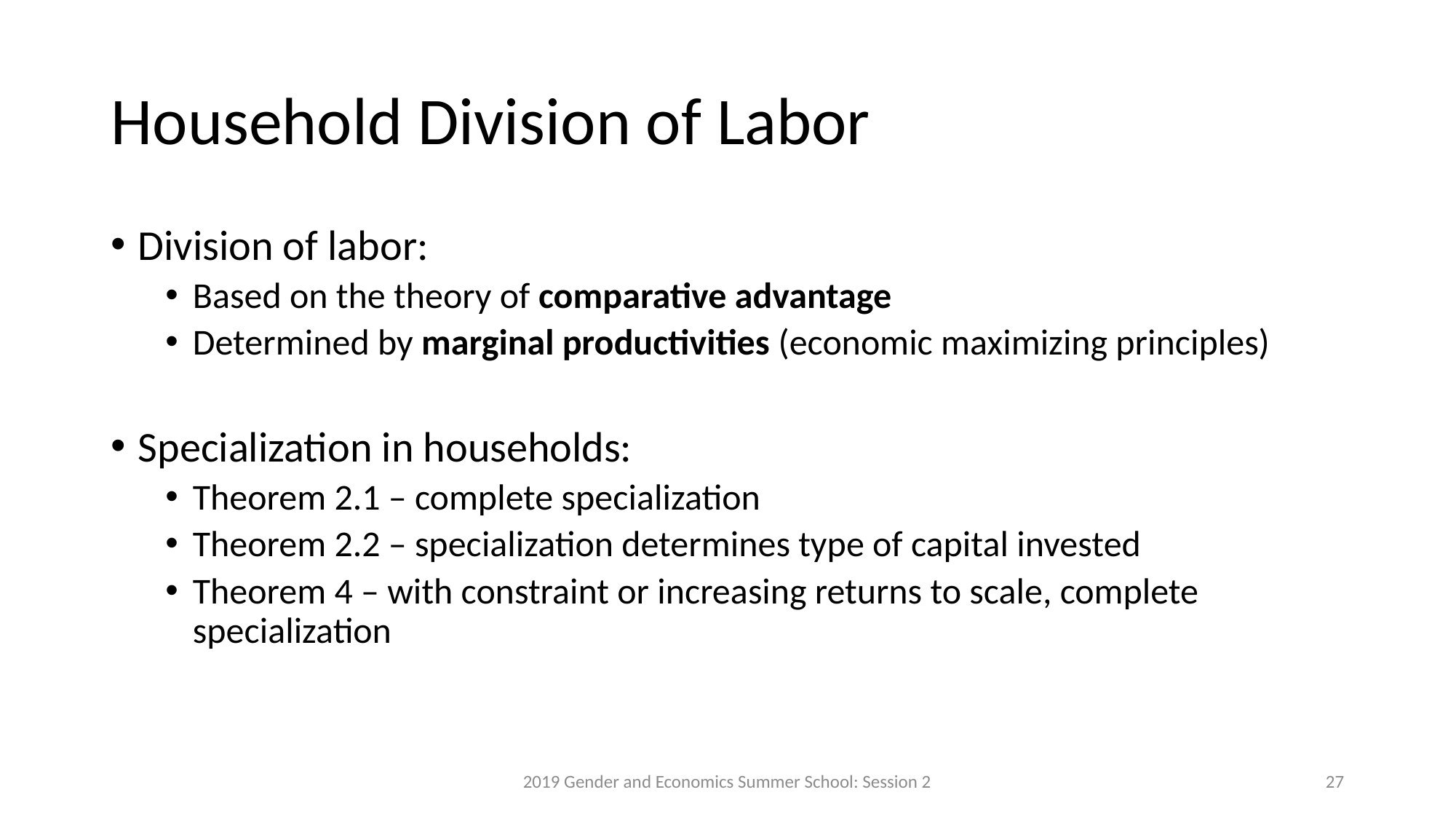

# Household Division of Labor
Division of labor:
Based on the theory of comparative advantage
Determined by marginal productivities (economic maximizing principles)

Specialization in households:
Theorem 2.1 – complete specialization
Theorem 2.2 – specialization determines type of capital invested
Theorem 4 – with constraint or increasing returns to scale, complete specialization
2019 Gender and Economics Summer School: Session 2
27